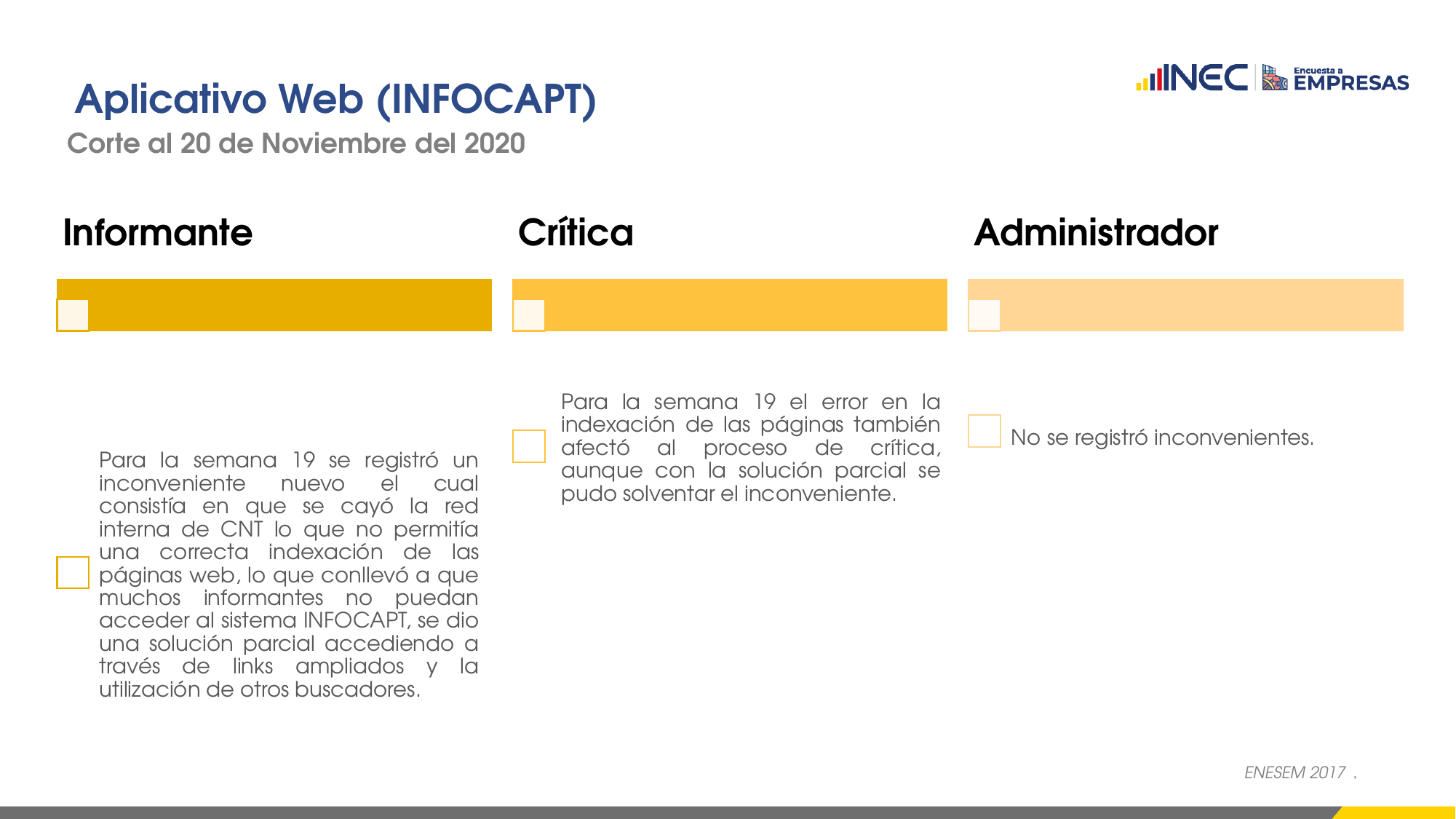

Aplicativo Web (INFOCAPT)
Corte al 20 de Noviembre del 2020
Informante
Para la semana 19 se registró un inconveniente nuevo el cual consistía en que se cayó la red interna de CNT lo que no permitía una correcta indexación de las páginas web, lo que conllevó a que muchos informantes no puedan acceder al sistema INFOCAPT, se dio una solución parcial accediendo a través de links ampliados y la utilización de otros buscadores.
Crítica
Para la semana 19 el error en la indexación de las páginas también afectó al proceso de crítica, aunque con la solución parcial se pudo solventar el inconveniente.
Administrador
No se registró inconvenientes.

ENESEM 2017